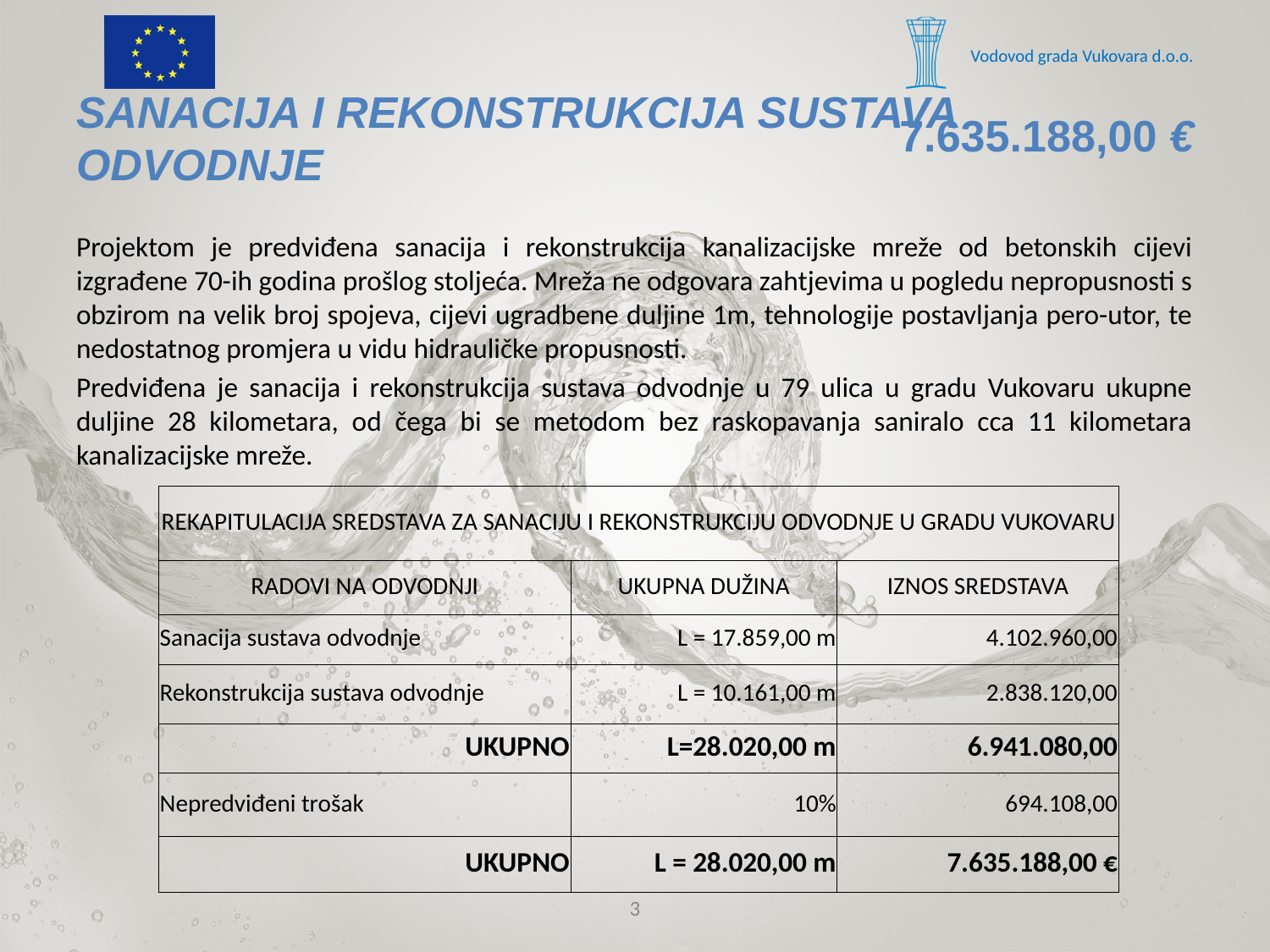

# Sanacija i rekonstrukcija sustava odvodnje
7.635.188,00 €
Projektom je predviđena sanacija i rekonstrukcija kanalizacijske mreže od betonskih cijevi izgrađene 70-ih godina prošlog stoljeća. Mreža ne odgovara zahtjevima u pogledu nepropusnosti s obzirom na velik broj spojeva, cijevi ugradbene duljine 1m, tehnologije postavljanja pero-utor, te nedostatnog promjera u vidu hidrauličke propusnosti.
Predviđena je sanacija i rekonstrukcija sustava odvodnje u 79 ulica u gradu Vukovaru ukupne duljine 28 kilometara, od čega bi se metodom bez raskopavanja saniralo cca 11 kilometara kanalizacijske mreže.
| REKAPITULACIJA SREDSTAVA ZA SANACIJU I REKONSTRUKCIJU ODVODNJE U GRADU VUKOVARU |  |  |
| --- | --- | --- |
| RADOVI NA ODVODNJI | UKUPNA DUŽINA | IZNOS SREDSTAVA |
| Sanacija sustava odvodnje | L = 17.859,00 m | 4.102.960,00 |
| Rekonstrukcija sustava odvodnje | L = 10.161,00 m | 2.838.120,00 |
| UKUPNO | L=28.020,00 m | 6.941.080,00 |
| Nepredviđeni trošak | 10% | 694.108,00 |
| UKUPNO | L = 28.020,00 m | 7.635.188,00 € |
3